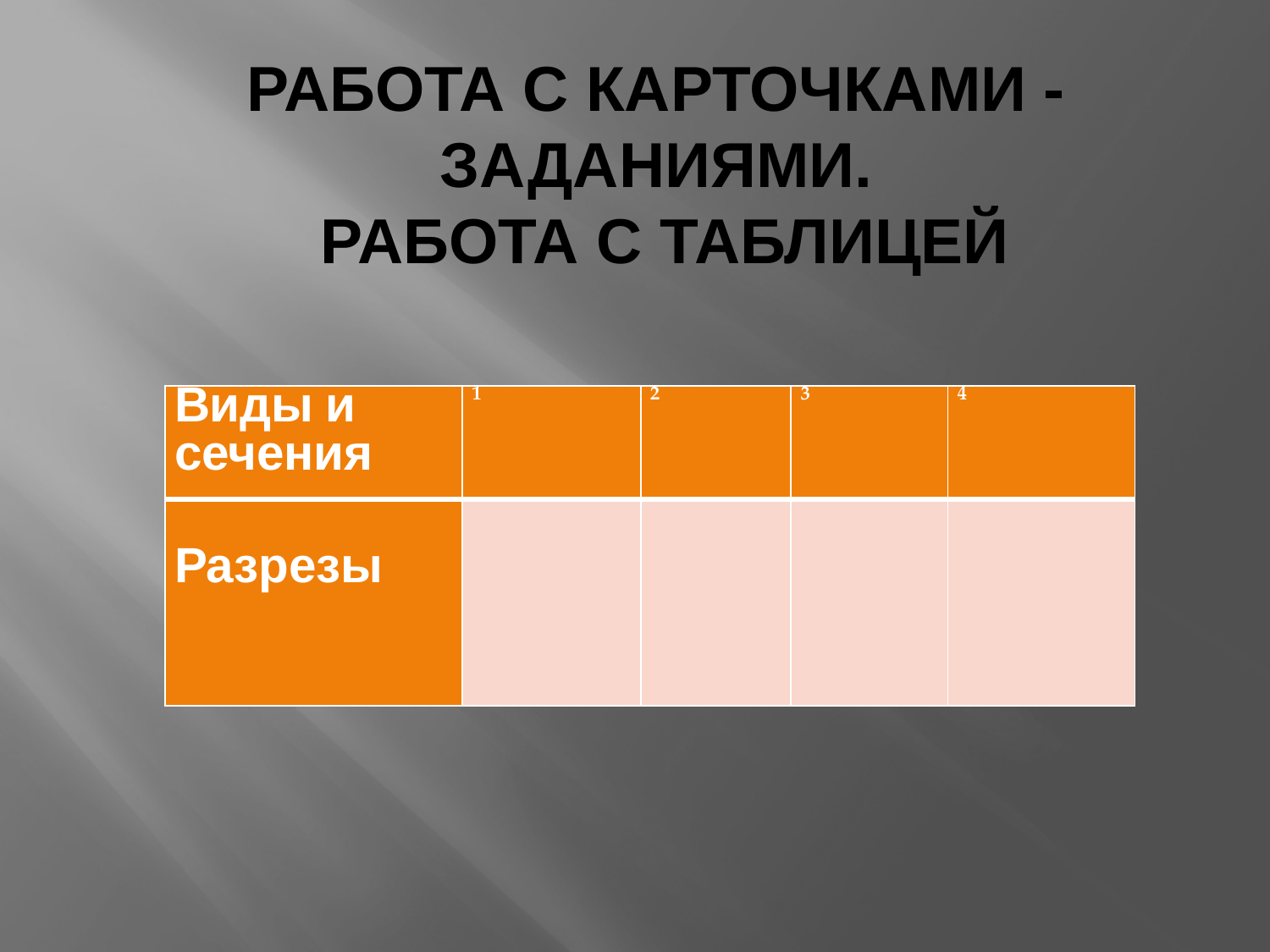

# Работа с карточками - заданиями. Работа с таблицей
| Виды и сечения | 1 | 2 | 3 | 4 |
| --- | --- | --- | --- | --- |
| Разрезы |  |  |  |  |